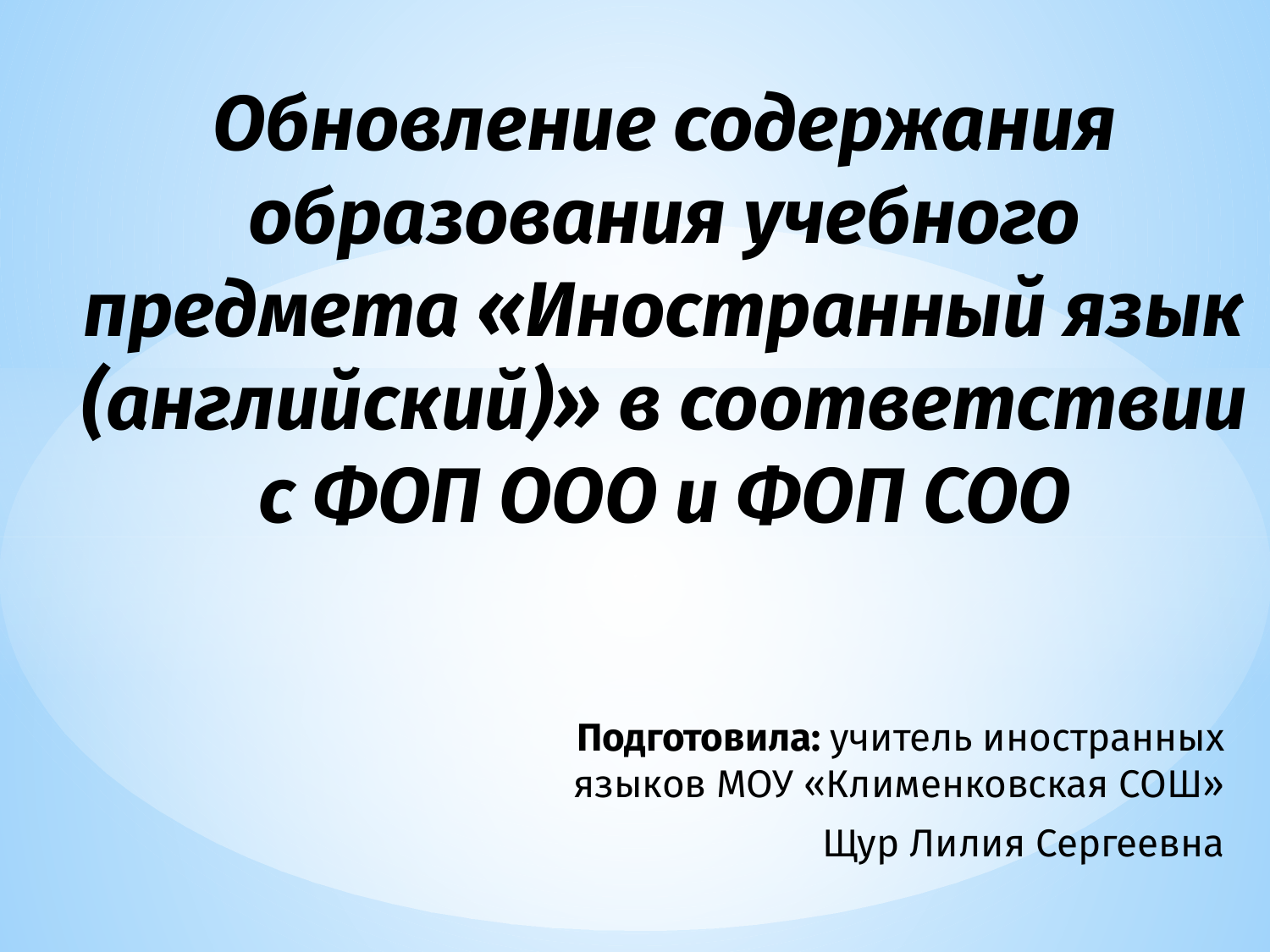

# Обновление содержания образования учебного предмета «Иностранный язык (английский)» в соответствии с ФОП ООО и ФОП СОО
Подготовила: учитель иностранных языков МОУ «Клименковская СОШ»
Щур Лилия Сергеевна